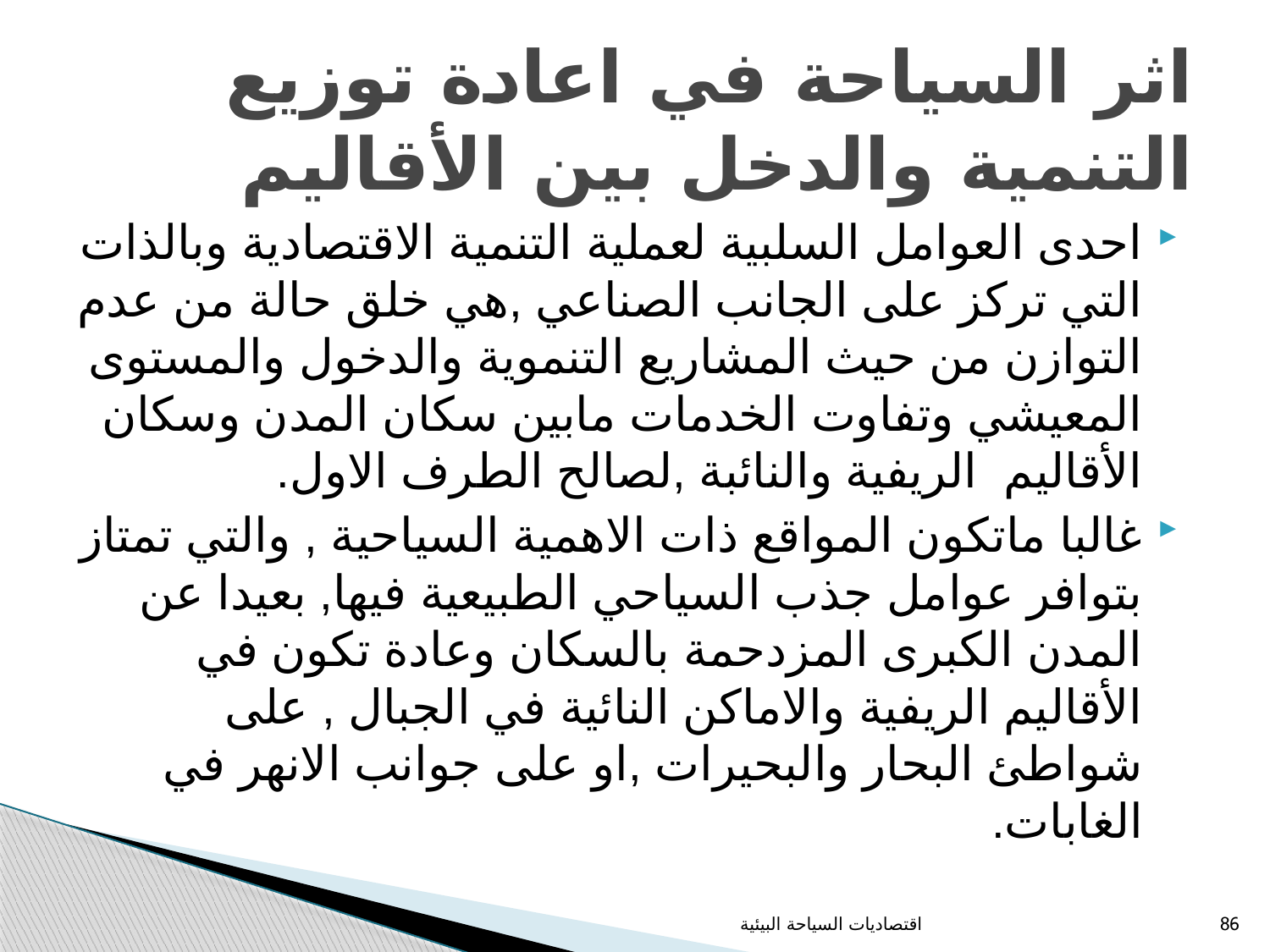

# اثر السياحة في اعادة توزيع التنمية والدخل بين الأقاليم
احدى العوامل السلبية لعملية التنمية الاقتصادية وبالذات التي تركز على الجانب الصناعي ,هي خلق حالة من عدم التوازن من حيث المشاريع التنموية والدخول والمستوى المعيشي وتفاوت الخدمات مابين سكان المدن وسكان الأقاليم  الريفية والنائبة ,لصالح الطرف الاول.
غالبا ماتكون المواقع ذات الاهمية السياحية , والتي تمتاز بتوافر عوامل جذب السياحي الطبيعية فيها, بعيدا عن المدن الكبرى المزدحمة بالسكان وعادة تكون في الأقاليم الريفية والاماكن النائية في الجبال , على شواطئ البحار والبحيرات ,او على جوانب الانهر في الغابات.
اقتصاديات السياحة البيئية
86